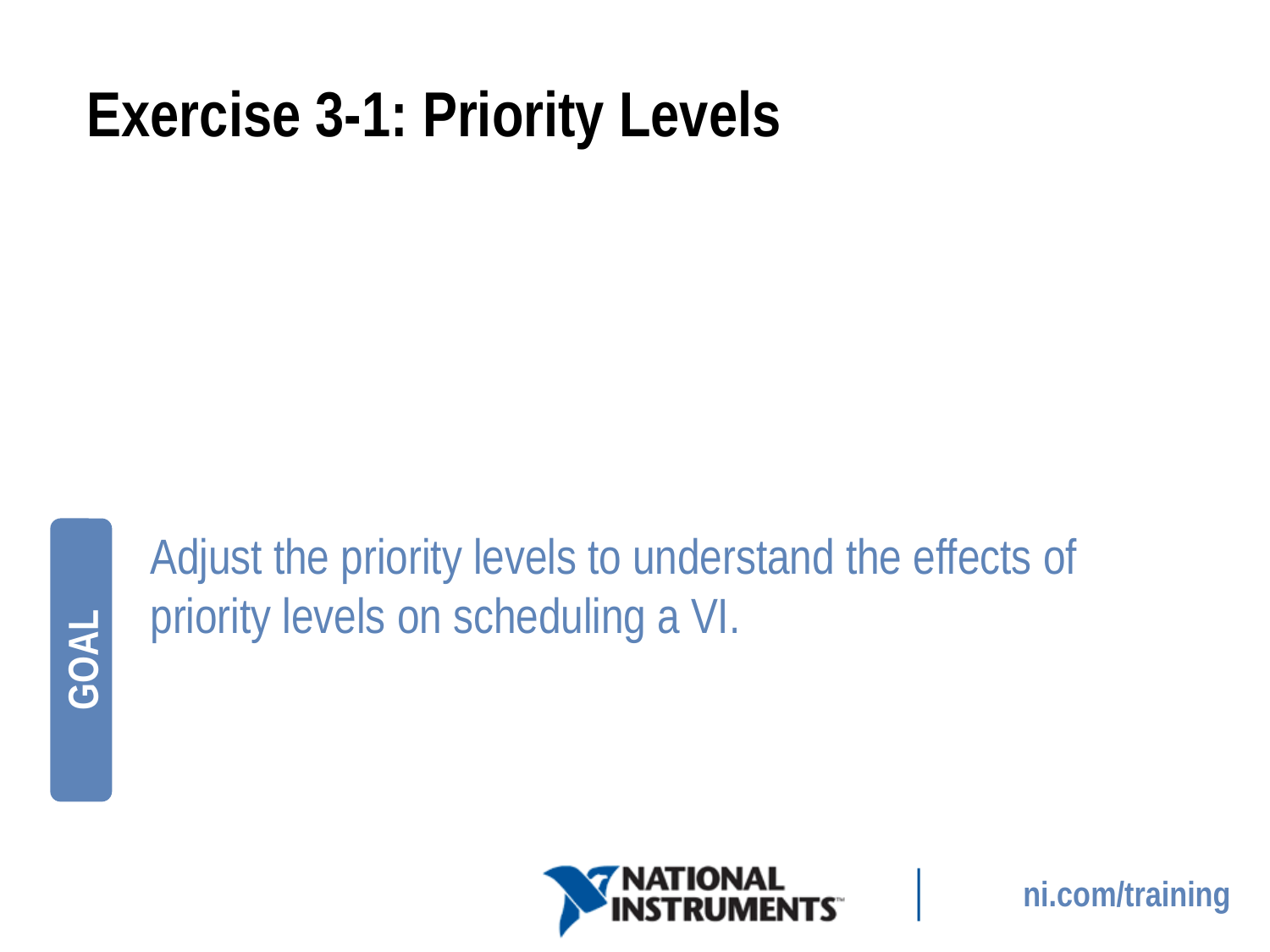

# Exercise 3-1: Priority Levels

Adjust the priority levels to understand the effects of priority levels on scheduling a VI.